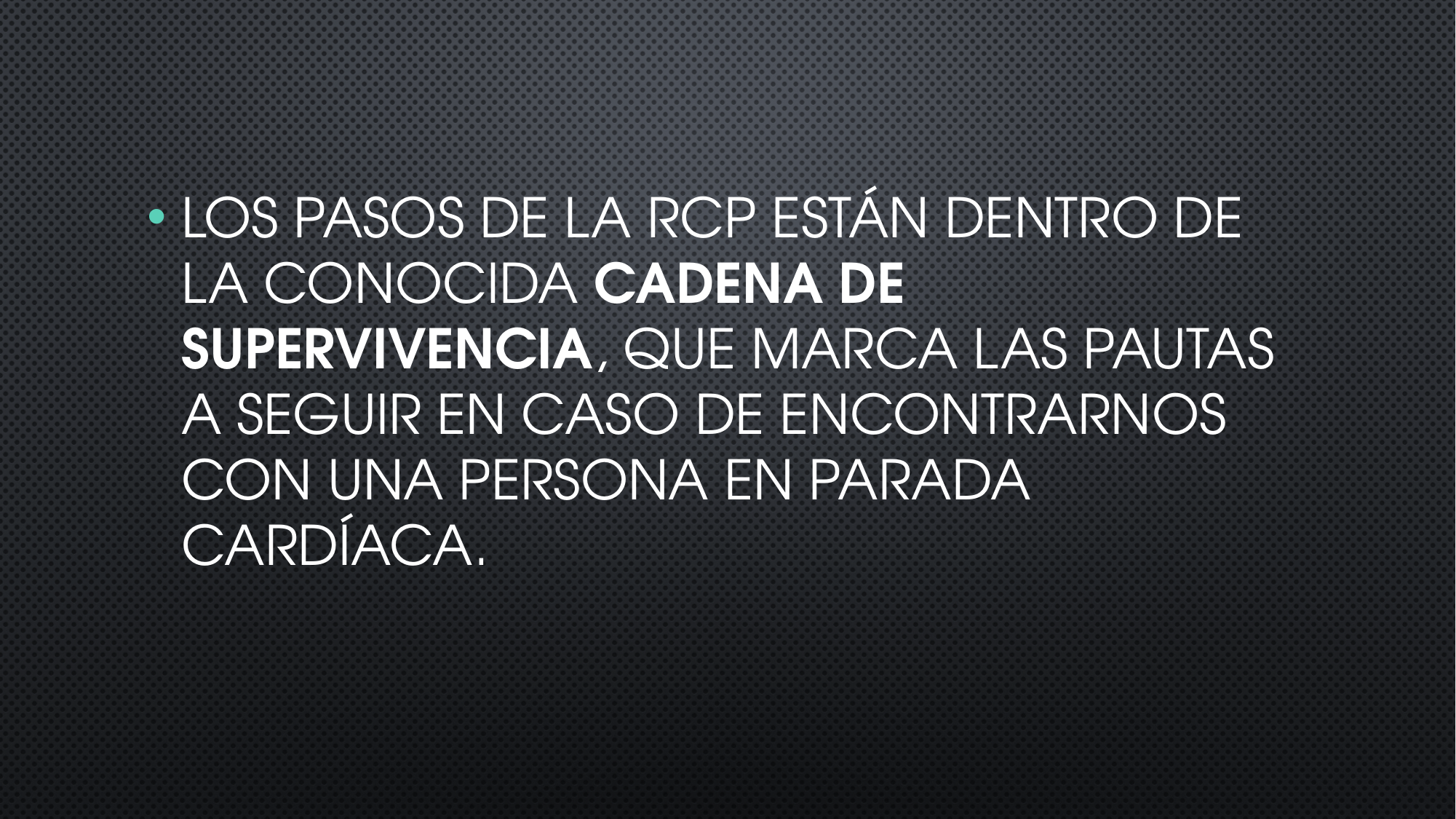

Los pasos de la RCP están dentro de la conocida Cadena de Supervivencia, que marca las pautas a seguir en caso de encontrarnos con una persona en parada cardíaca.